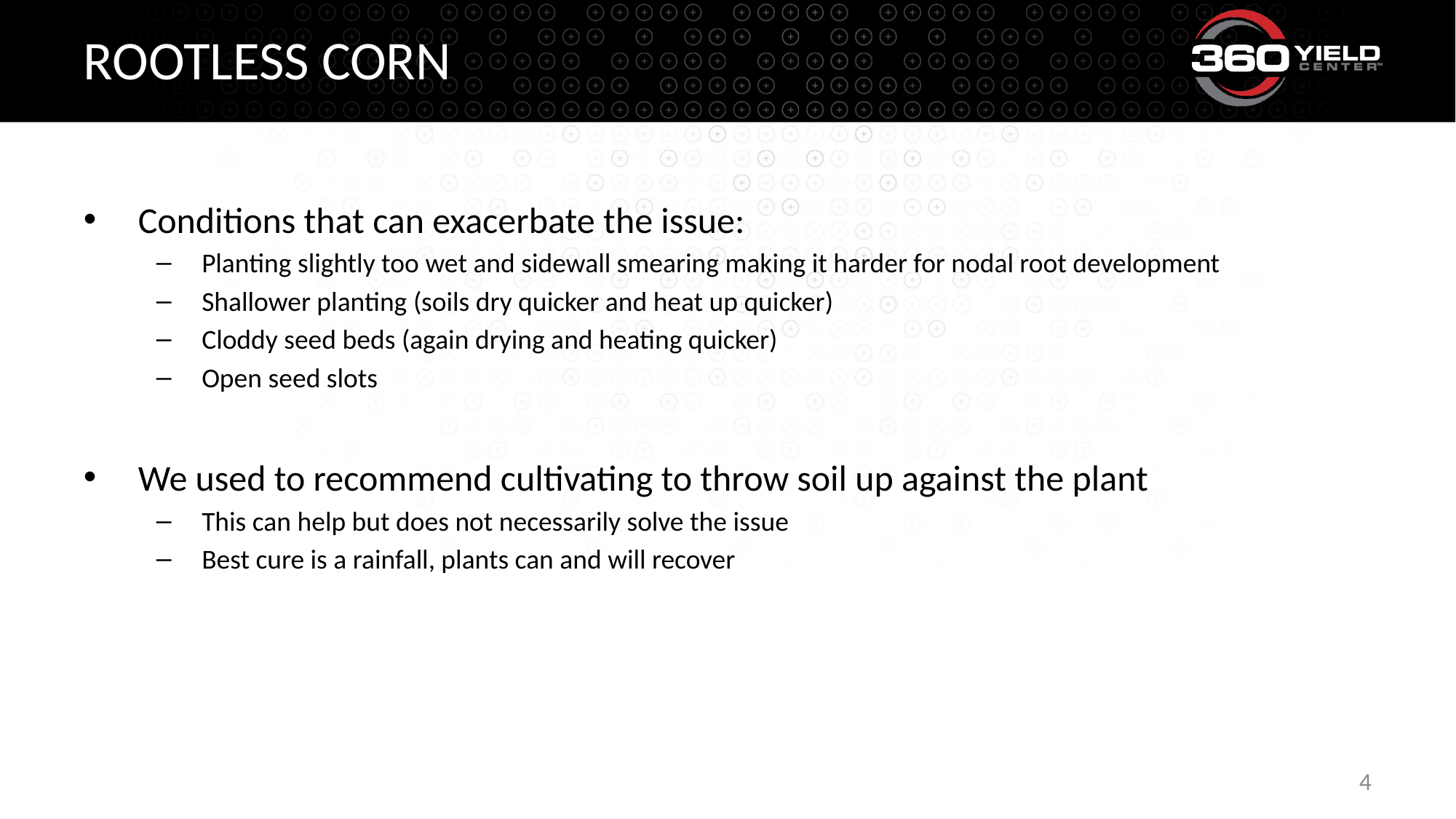

# Rootless corn
Conditions that can exacerbate the issue:
Planting slightly too wet and sidewall smearing making it harder for nodal root development
Shallower planting (soils dry quicker and heat up quicker)
Cloddy seed beds (again drying and heating quicker)
Open seed slots

We used to recommend cultivating to throw soil up against the plant
This can help but does not necessarily solve the issue
Best cure is a rainfall, plants can and will recover
4